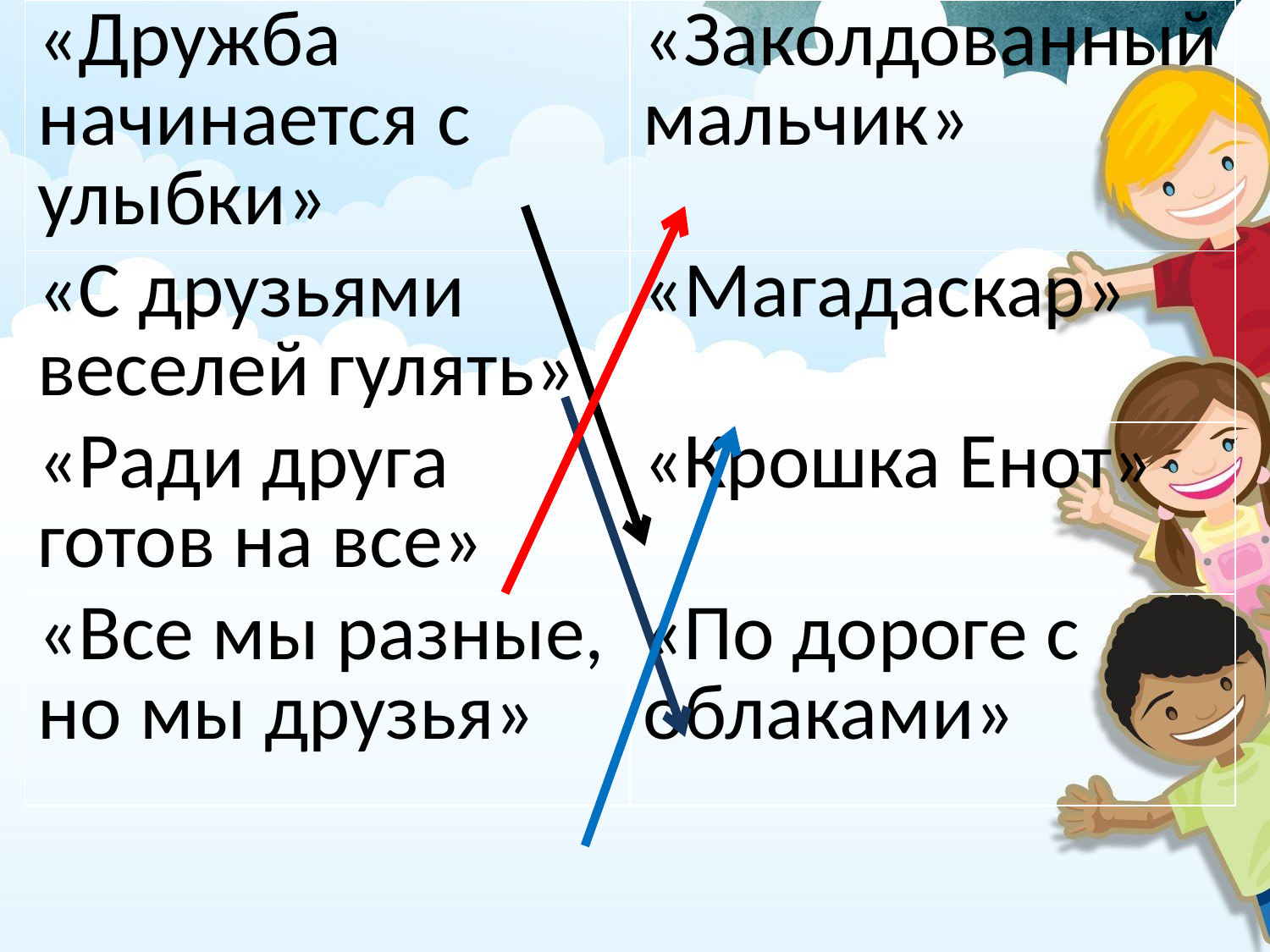

| «Дружба начинается с улыбки» | «Заколдованный мальчик» |
| --- | --- |
| «С друзьями веселей гулять» | «Магадаскар» |
| «Ради друга готов на все» | «Крошка Енот» |
| «Все мы разные, но мы друзья» | «По дороге с облаками» |